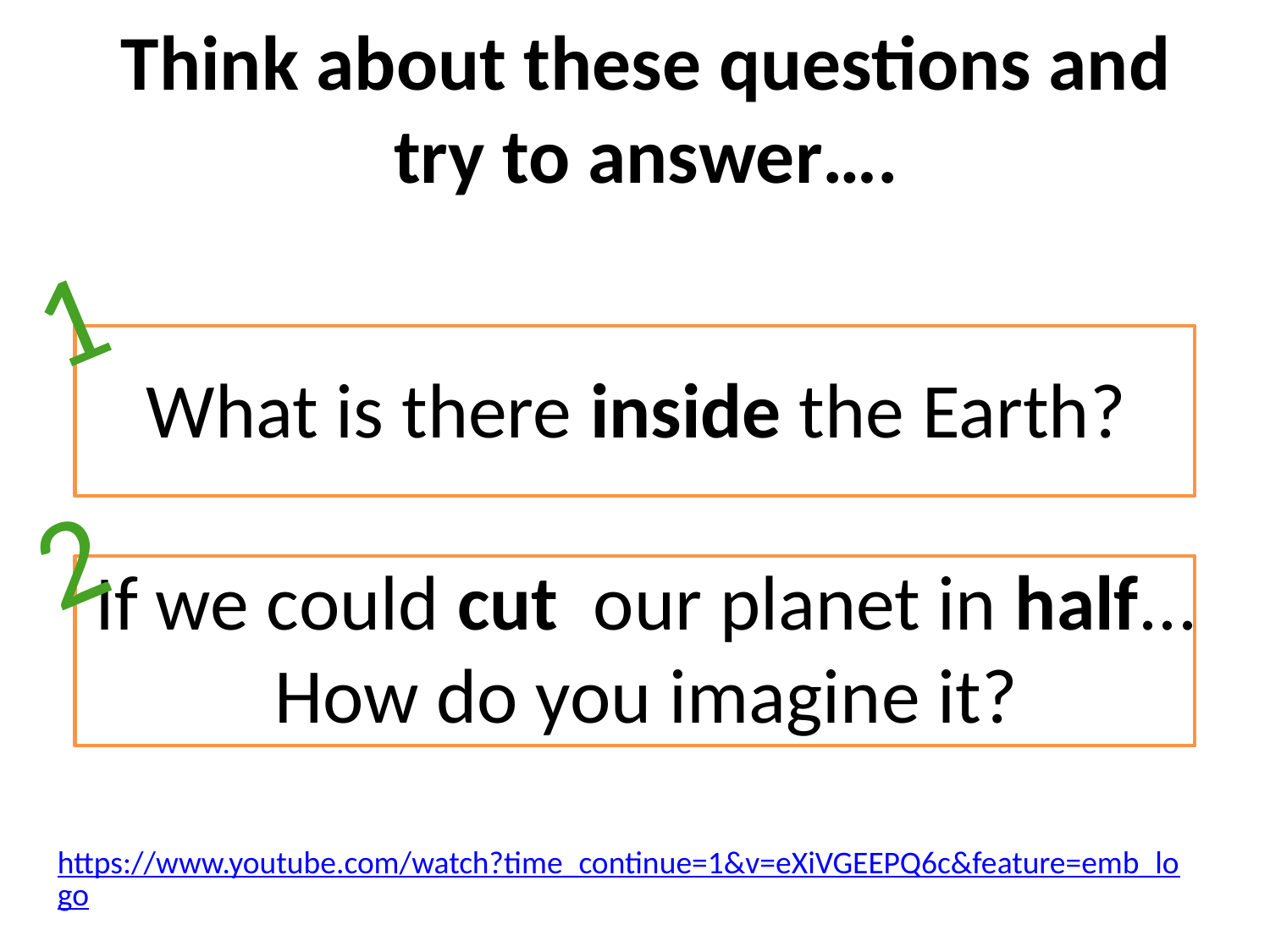

Think about these questions and try to answer….
1

What is there inside the Earth?
2

# If we could cut  our planet in half... How do you imagine it?
https://www.youtube.com/watch?time_continue=1&v=eXiVGEEPQ6c&feature=emb_logo